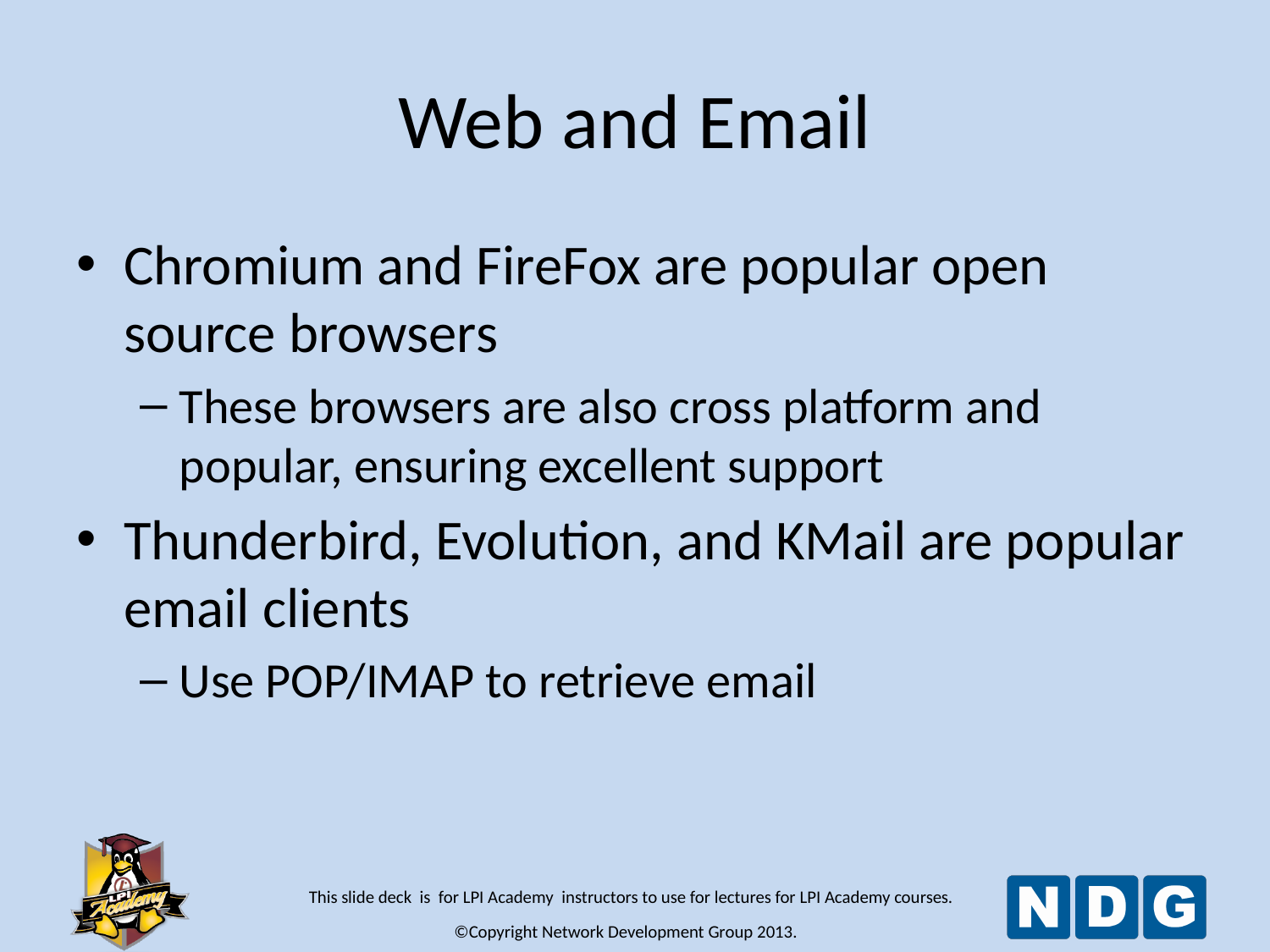

# Web and Email
Chromium and FireFox are popular open source browsers
These browsers are also cross platform and popular, ensuring excellent support
Thunderbird, Evolution, and KMail are popular email clients
Use POP/IMAP to retrieve email